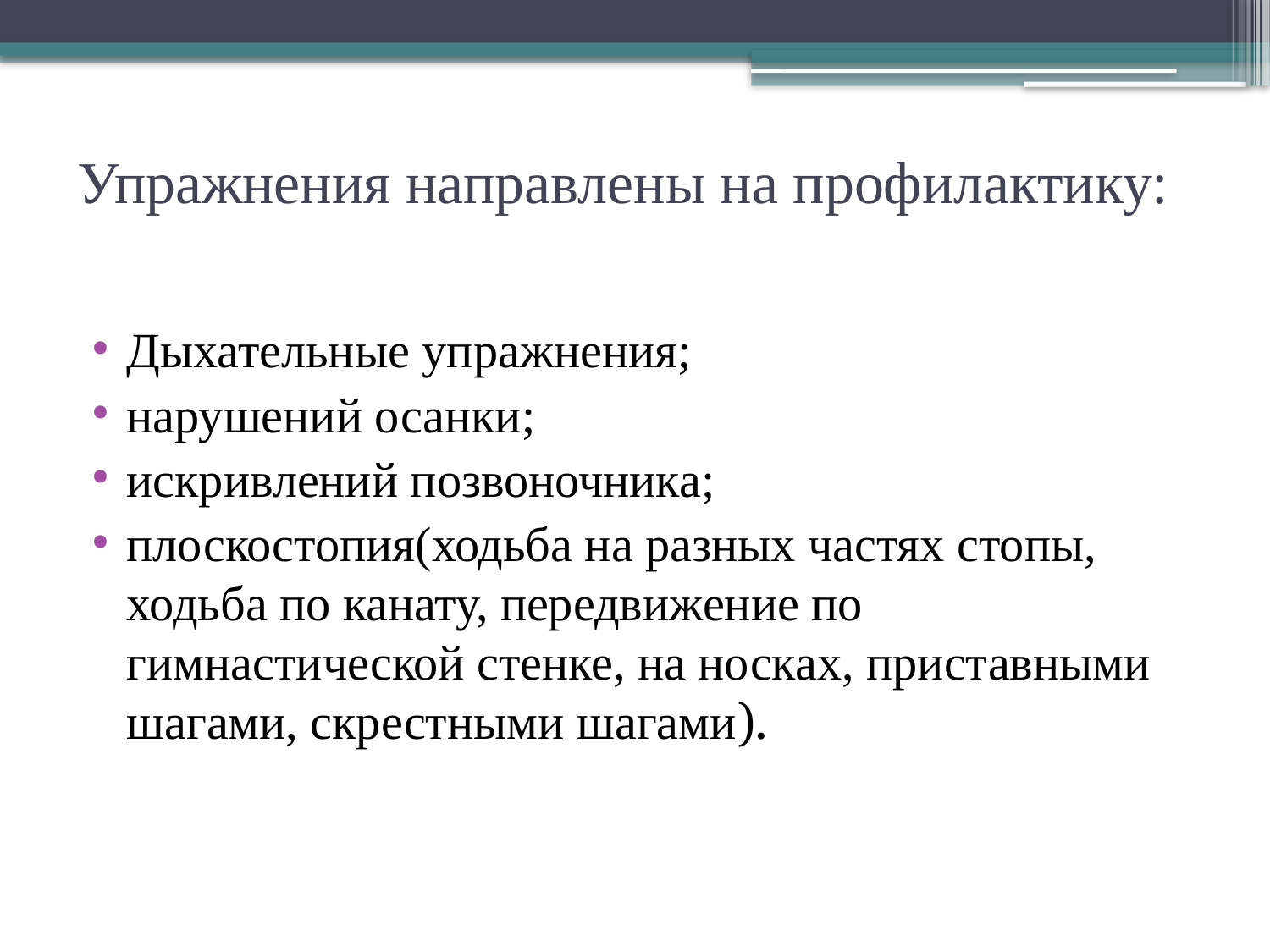

# Упражнения направлены на профилактику:
Дыхательные упражнения;
нарушений осанки;
искривлений позвоночника;
плоскостопия(ходьба на разных частях стопы, ходьба по канату, передвижение по гимнастической стенке, на носках, приставными шагами, скрестными шагами).